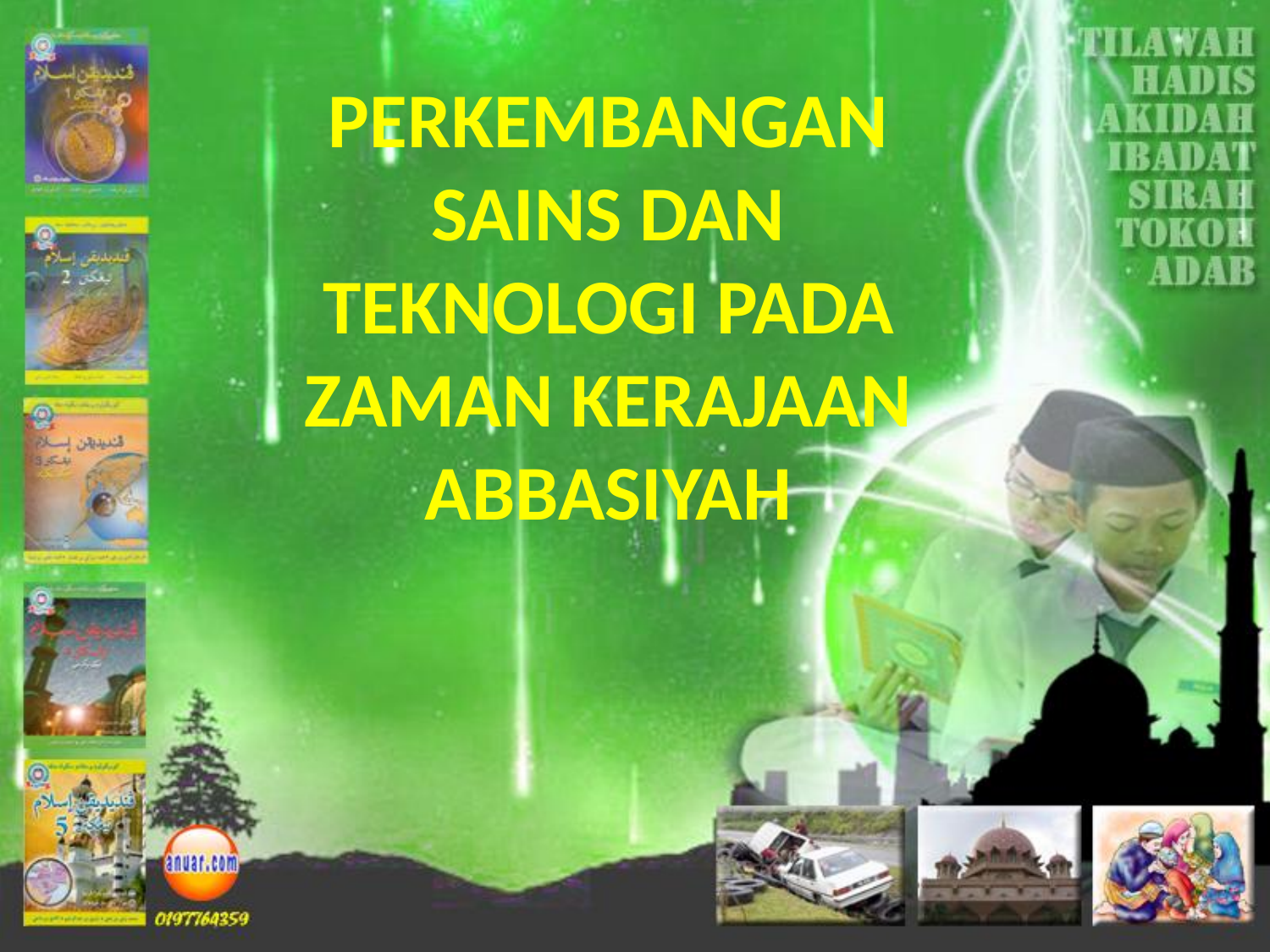

PERKEMBANGAN SAINS DAN TEKNOLOGI PADA ZAMAN KERAJAAN ABBASIYAH